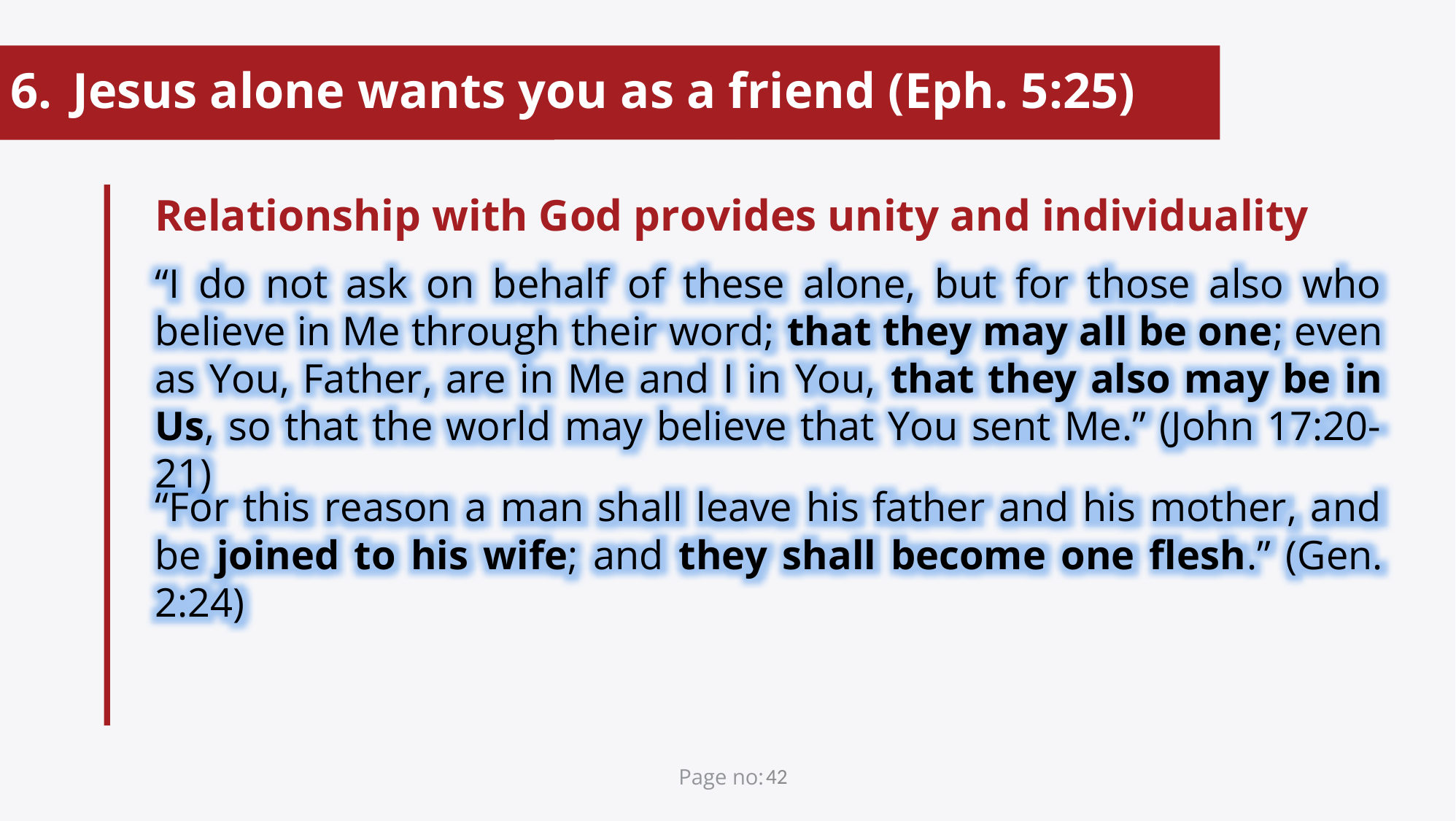

Jesus alone wants you as a friend (Eph. 5:25)

Relationship with God provides unity and individuality
“I do not ask on behalf of these alone, but for those also who believe in Me through their word; that they may all be one; even as You, Father, are in Me and I in You, that they also may be in Us, so that the world may believe that You sent Me.” (John 17:20-21)
“For this reason a man shall leave his father and his mother, and be joined to his wife; and they shall become one flesh.” (Gen. 2:24)